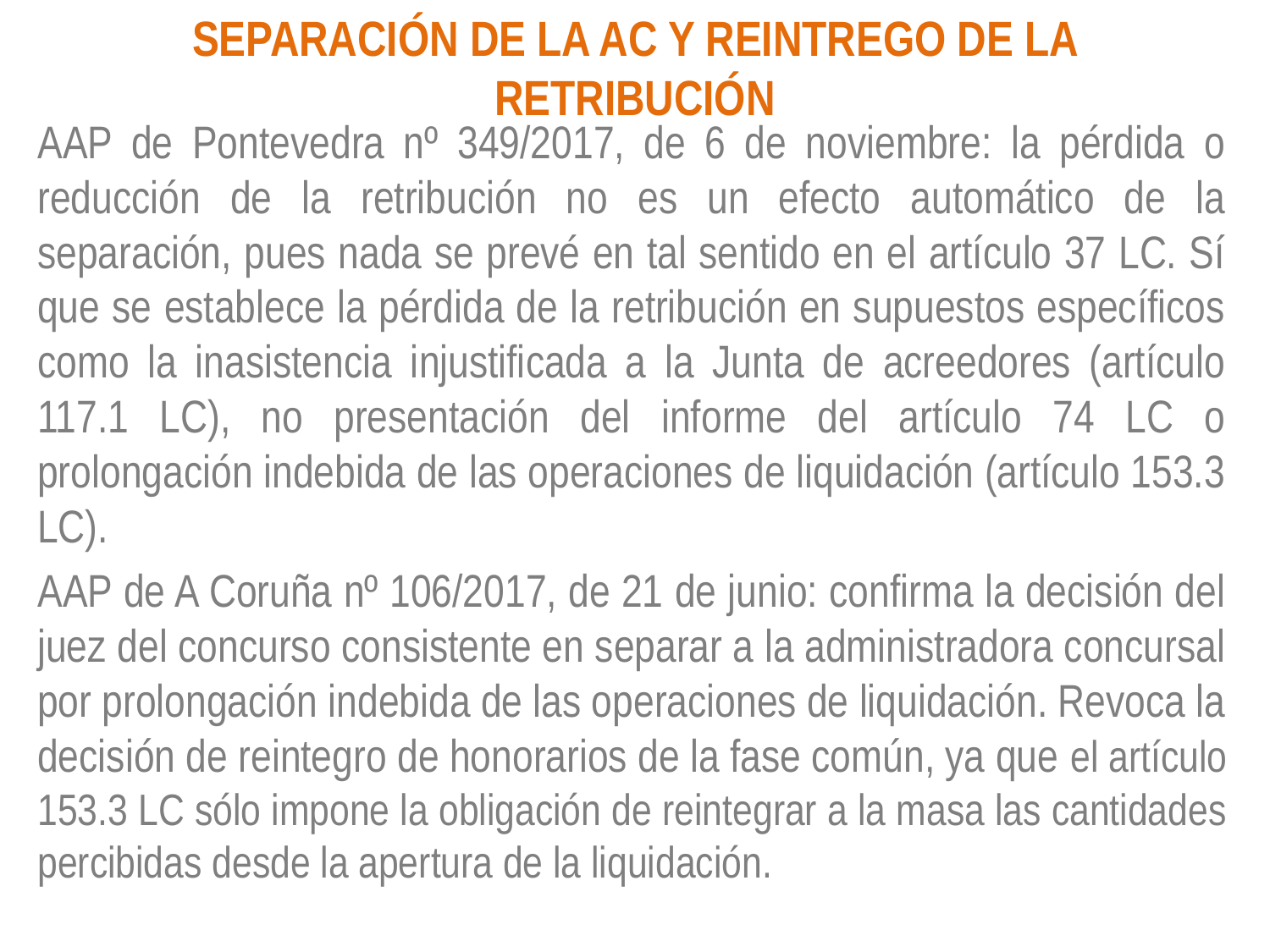

# SEPARACIÓN DE LA AC Y REINTREGO DE LA RETRIBUCIÓN
AAP de Pontevedra nº 349/2017, de 6 de noviembre: la pérdida o reducción de la retribución no es un efecto automático de la separación, pues nada se prevé en tal sentido en el artículo 37 LC. Sí que se establece la pérdida de la retribución en supuestos específicos como la inasistencia injustificada a la Junta de acreedores (artículo 117.1 LC), no presentación del informe del artículo 74 LC o prolongación indebida de las operaciones de liquidación (artículo 153.3 LC).
AAP de A Coruña nº 106/2017, de 21 de junio: confirma la decisión del juez del concurso consistente en separar a la administradora concursal por prolongación indebida de las operaciones de liquidación. Revoca la decisión de reintegro de honorarios de la fase común, ya que el artículo 153.3 LC sólo impone la obligación de reintegrar a la masa las cantidades percibidas desde la apertura de la liquidación.